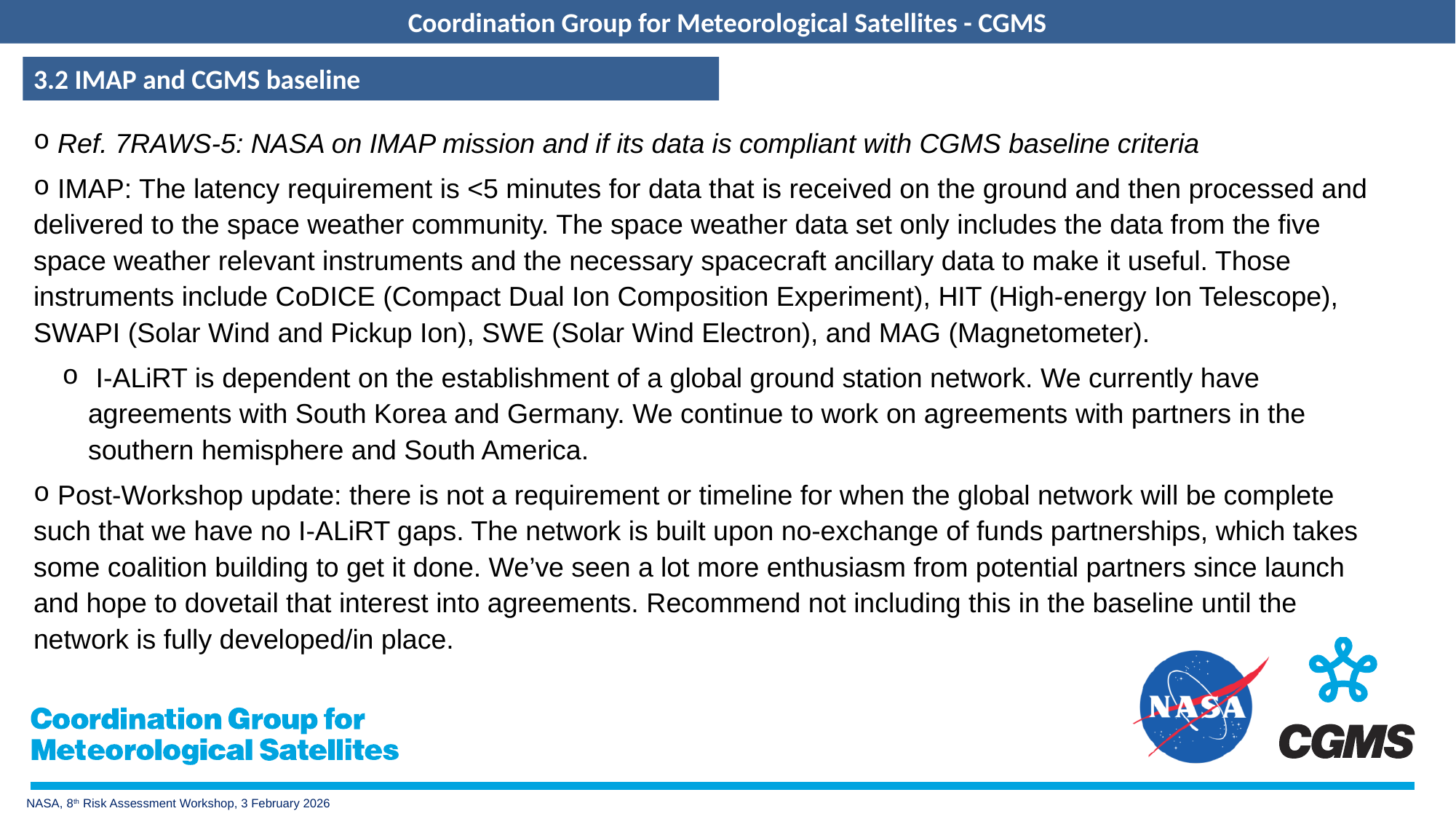

3.2 IMAP and CGMS baseline
 Ref. 7RAWS-5: NASA on IMAP mission and if its data is compliant with CGMS baseline criteria
 IMAP: The latency requirement is <5 minutes for data that is received on the ground and then processed and delivered to the space weather community. The space weather data set only includes the data from the five space weather relevant instruments and the necessary spacecraft ancillary data to make it useful. Those instruments include CoDICE (Compact Dual Ion Composition Experiment), HIT (High-energy Ion Telescope), SWAPI (Solar Wind and Pickup Ion), SWE (Solar Wind Electron), and MAG (Magnetometer).
 I-ALiRT is dependent on the establishment of a global ground station network. We currently have agreements with South Korea and Germany. We continue to work on agreements with partners in the southern hemisphere and South America.
 Post-Workshop update: there is not a requirement or timeline for when the global network will be complete such that we have no I-ALiRT gaps. The network is built upon no-exchange of funds partnerships, which takes some coalition building to get it done. We’ve seen a lot more enthusiasm from potential partners since launch and hope to dovetail that interest into agreements. Recommend not including this in the baseline until the network is fully developed/in place.